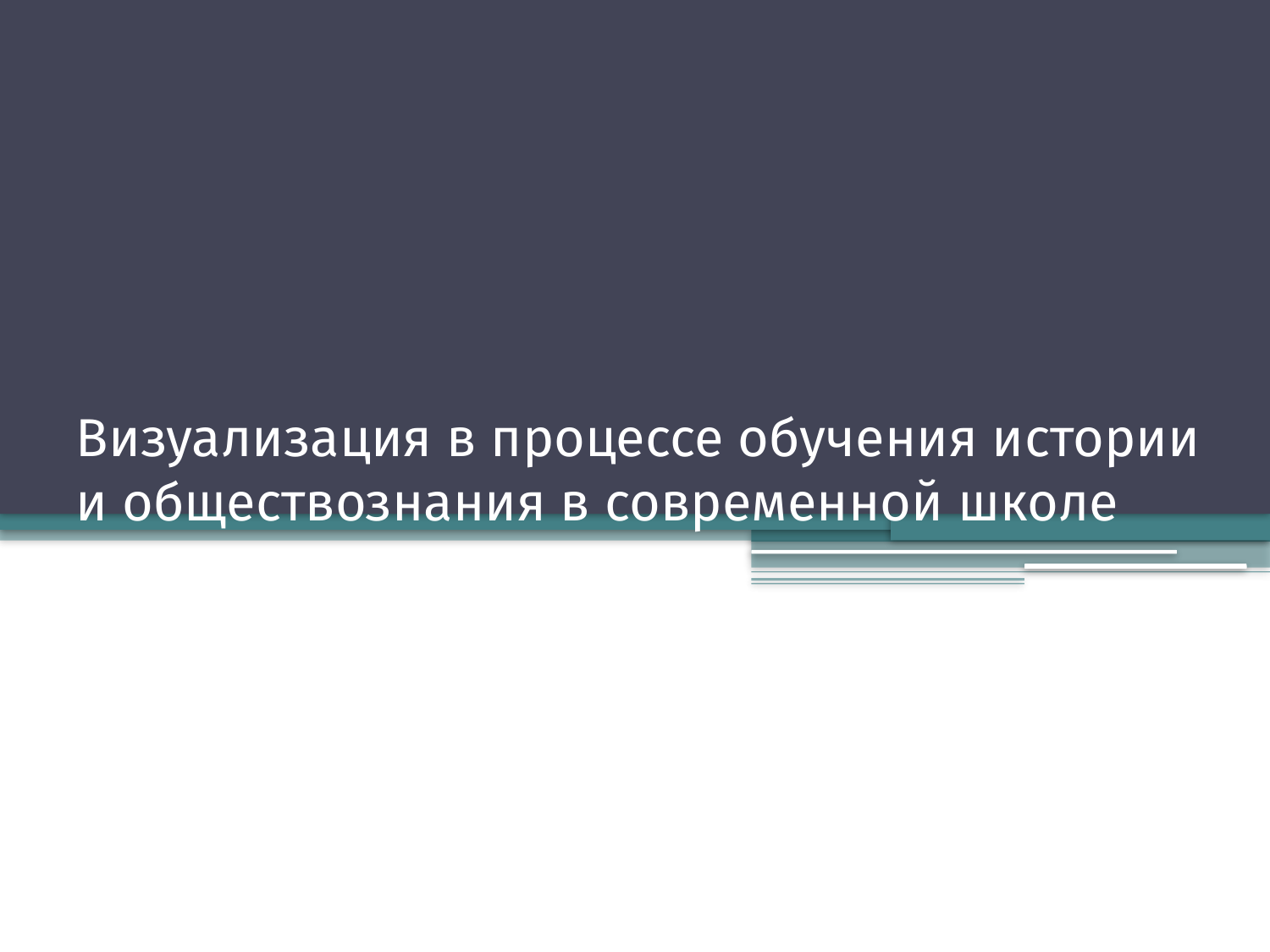

# Визуализация в процессе обучения истории и обществознания в современной школе